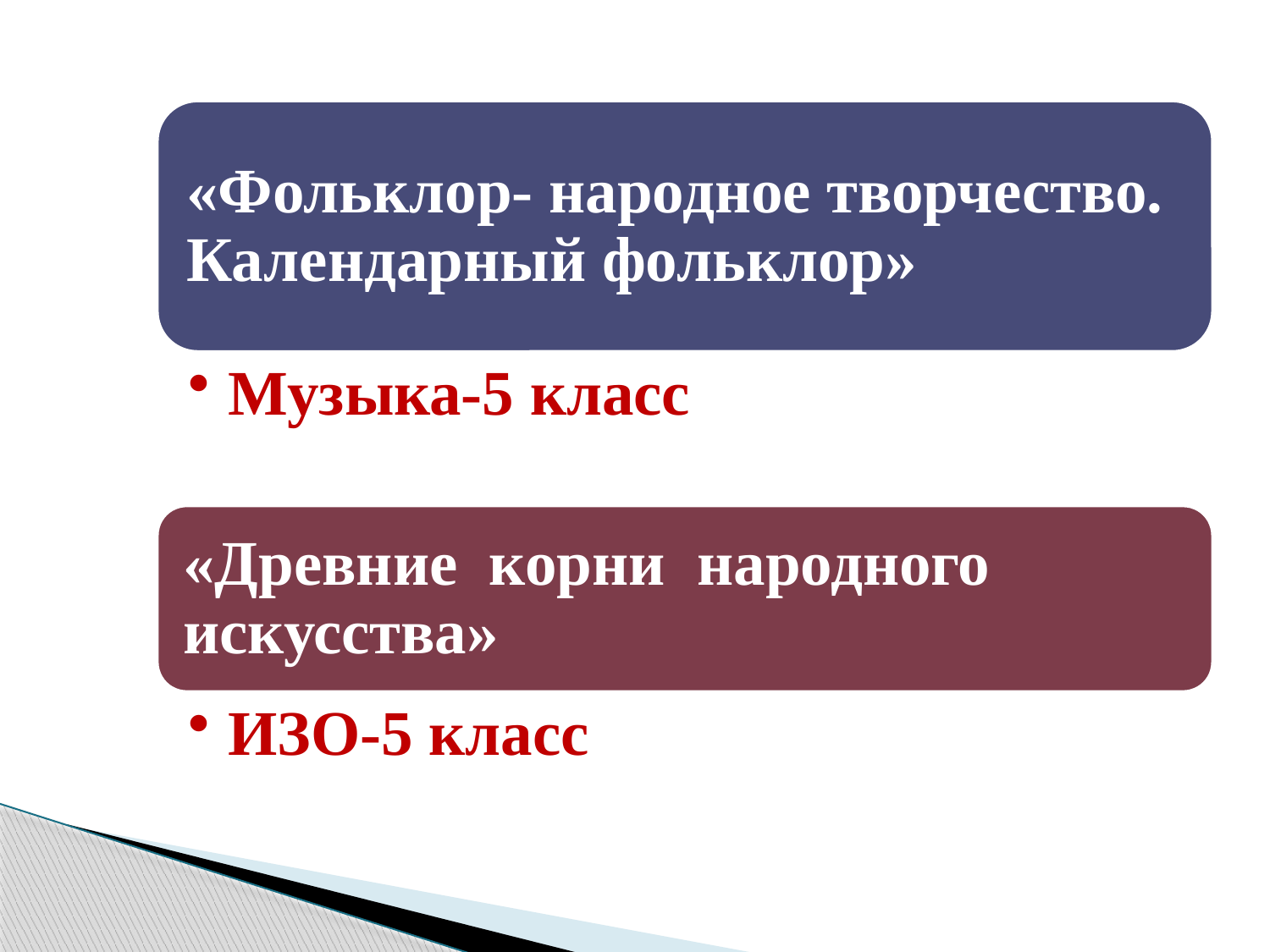

«Фольклор- народное творчество. Календарный фольклор»
Музыка-5 класс
«Древние  корни  народного  искусства»
ИЗО-5 класс